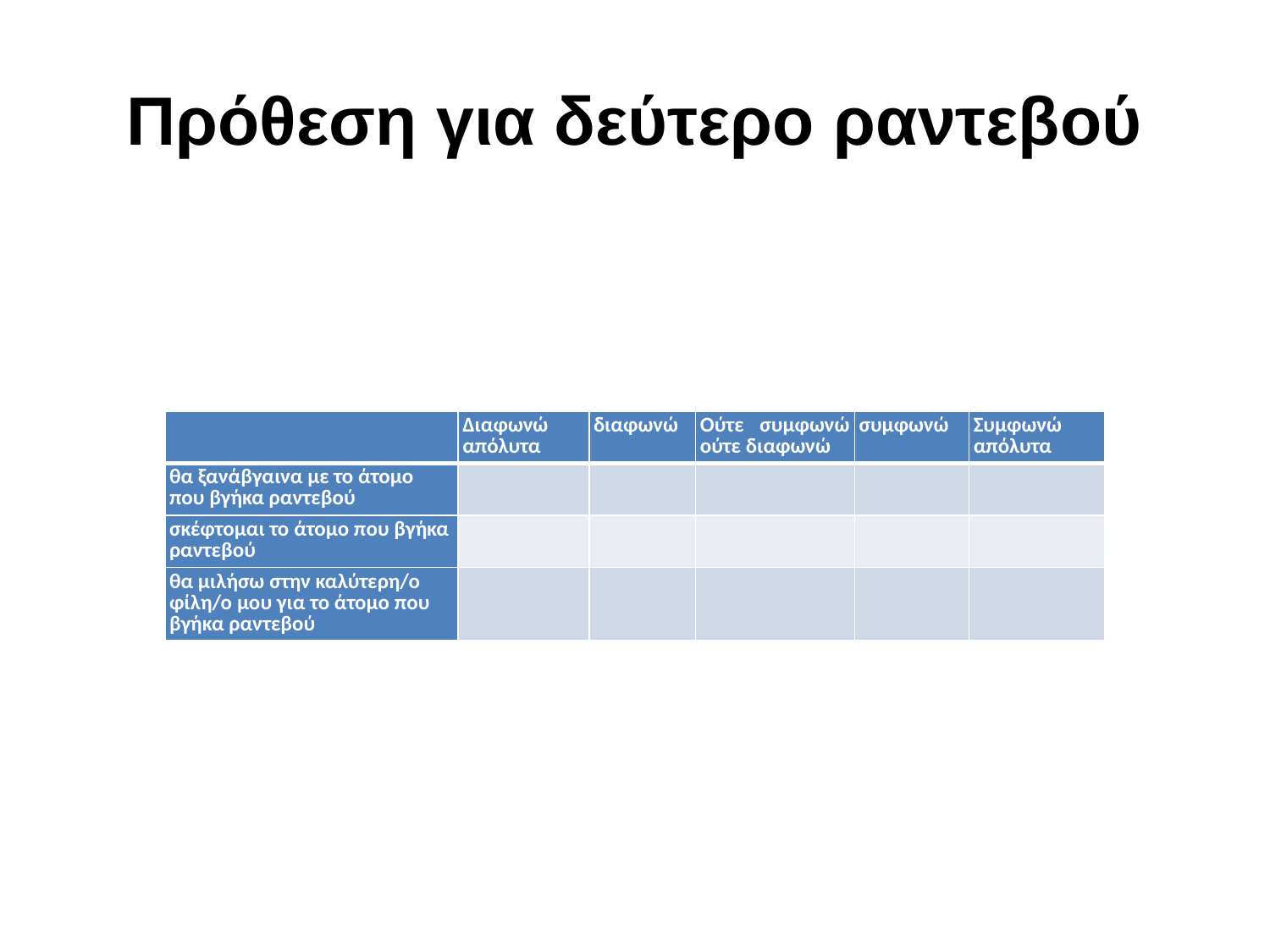

# Πρόθεση για δεύτερο ραντεβού
|  | Διαφωνώ απόλυτα | διαφωνώ | Ούτε συμφωνώ ούτε διαφωνώ | συμφωνώ | Συμφωνώ απόλυτα |
| --- | --- | --- | --- | --- | --- |
| θα ξανάβγαινα με το άτομο που βγήκα ραντεβού |  |  |  |  |  |
| σκέφτομαι το άτομο που βγήκα ραντεβού |  |  |  |  |  |
| θα μιλήσω στην καλύτερη/ο φίλη/ο μου για το άτομο που βγήκα ραντεβού |  |  |  |  |  |